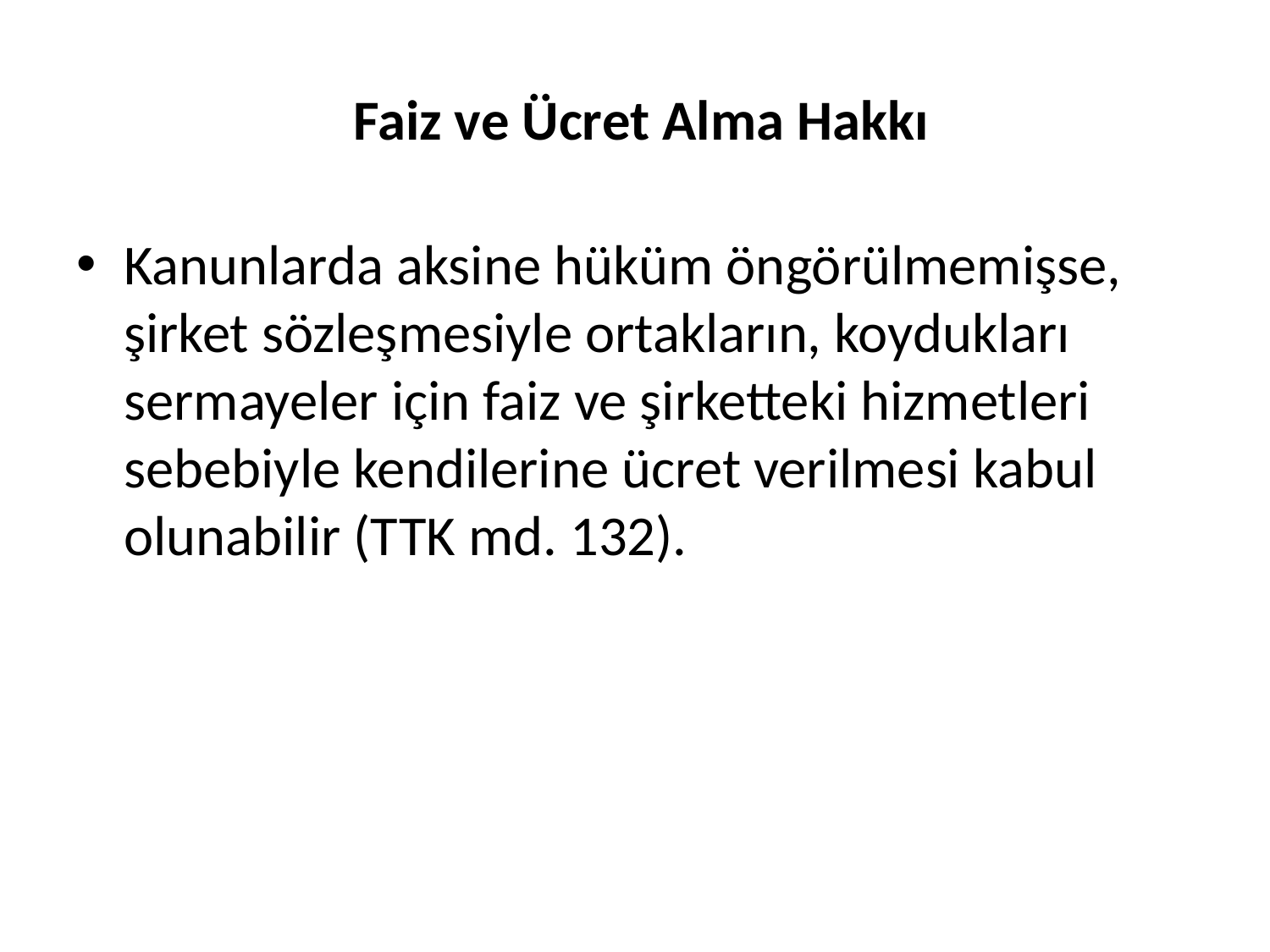

# Faiz ve Ücret Alma Hakkı
Kanunlarda aksine hüküm öngörülmemişse, şirket sözleşmesiyle ortakların, koydukları sermayeler için faiz ve şirketteki hizmetleri sebebiyle kendilerine ücret verilmesi kabul olunabilir (TTK md. 132).